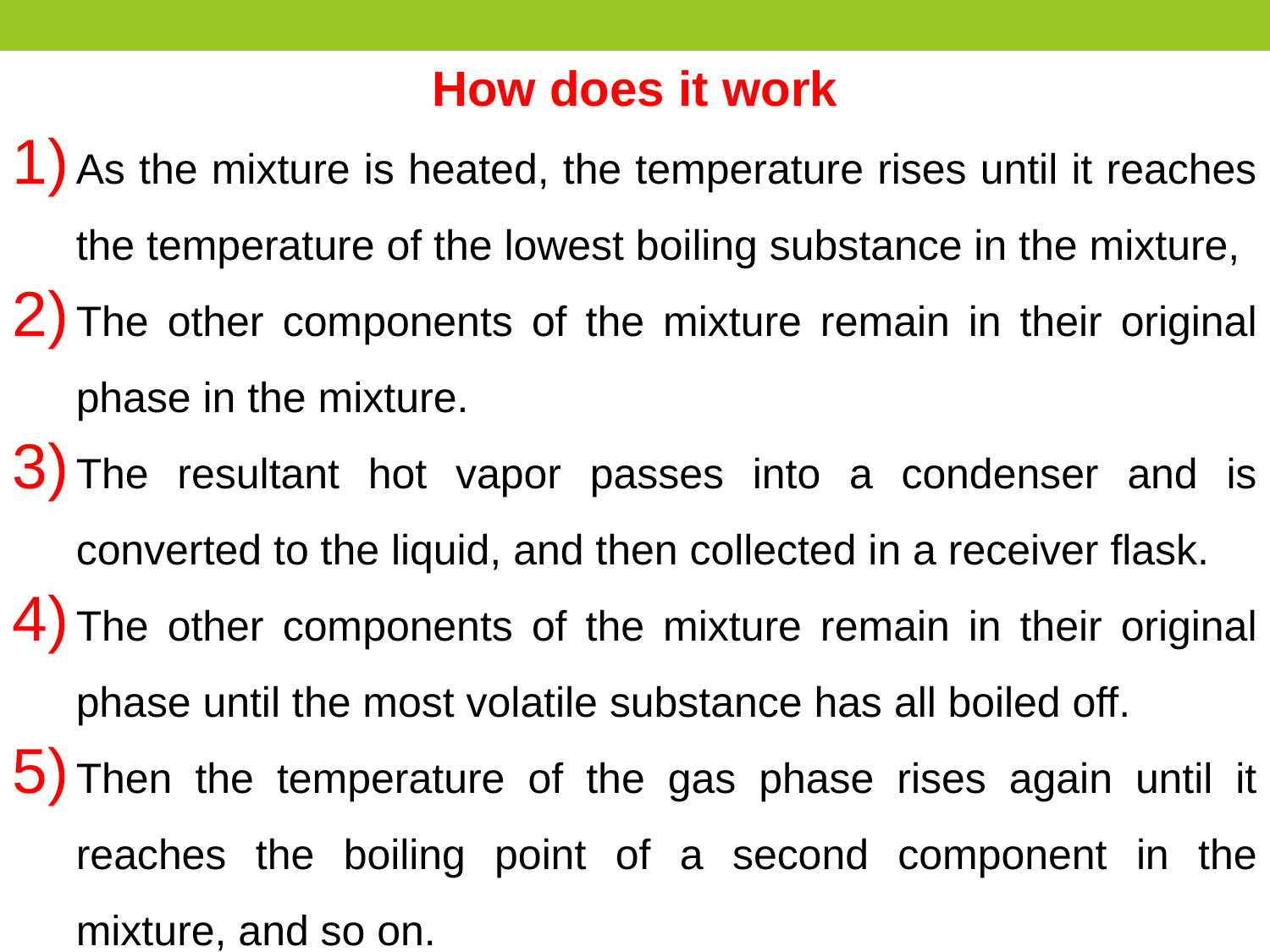

How does it work
As the mixture is heated, the temperature rises until it reaches the temperature of the lowest boiling substance in the mixture,
The other components of the mixture remain in their original phase in the mixture.
The resultant hot vapor passes into a condenser and is converted to the liquid, and then collected in a receiver flask.
The other components of the mixture remain in their original phase until the most volatile substance has all boiled off.
Then the temperature of the gas phase rises again until it reaches the boiling point of a second component in the mixture, and so on.